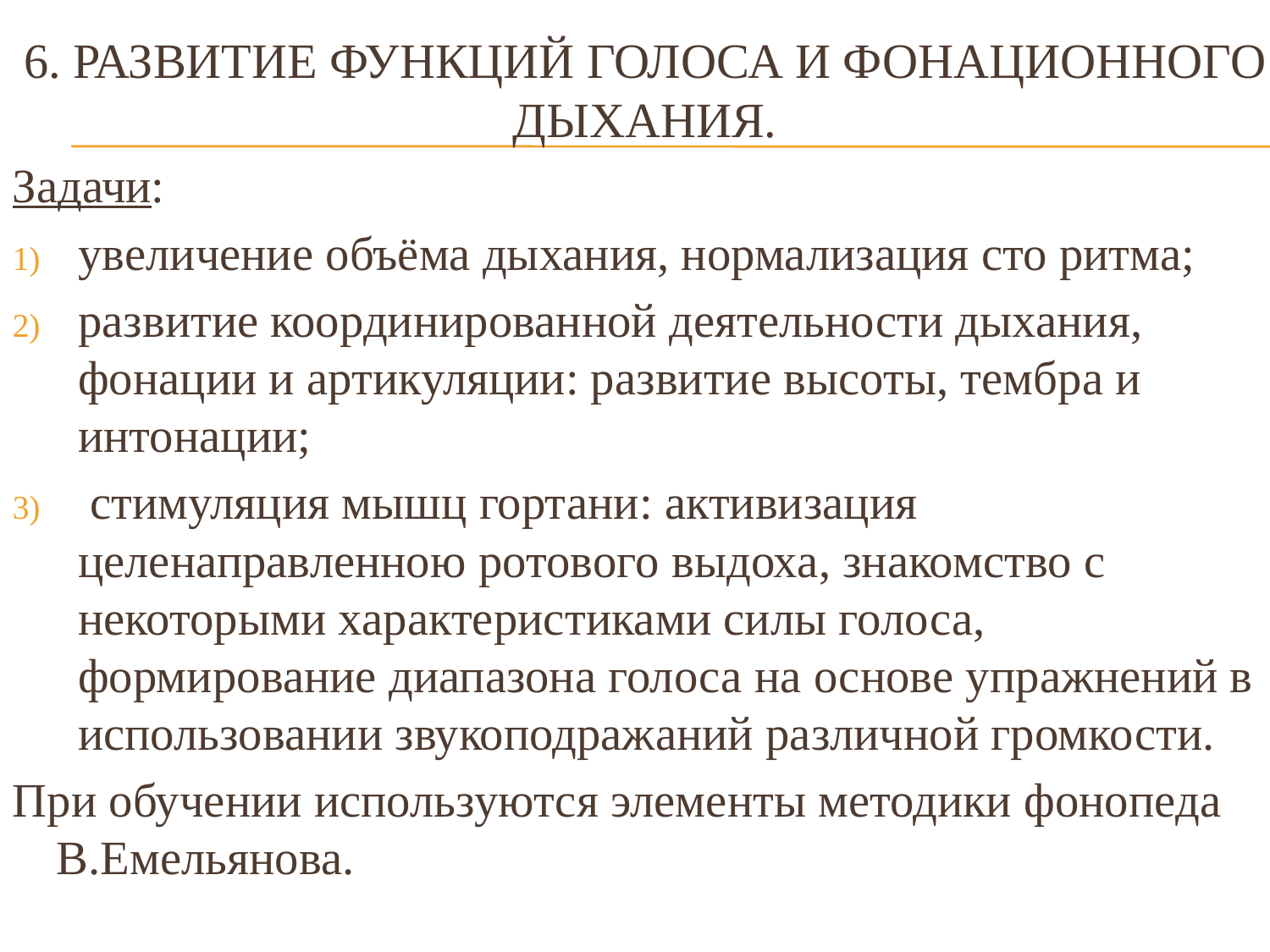

# 6. Развитие функций голоса и фонационного дыхания.
Задачи:
увеличение объёма дыхания, нормализация сто ритма;
развитие координированной деятельности дыхания, фонации и артикуляции: развитие высоты, тембра и интонации;
 стимуляция мышц гортани: активизация целенаправленною ротового выдоха, знакомство с некоторыми характеристиками силы голоса, формирование диапазона голоса на основе упражнений в использовании звукоподражаний различной громкости.
При обучении используются элементы методики фонопеда В.Емельянова.